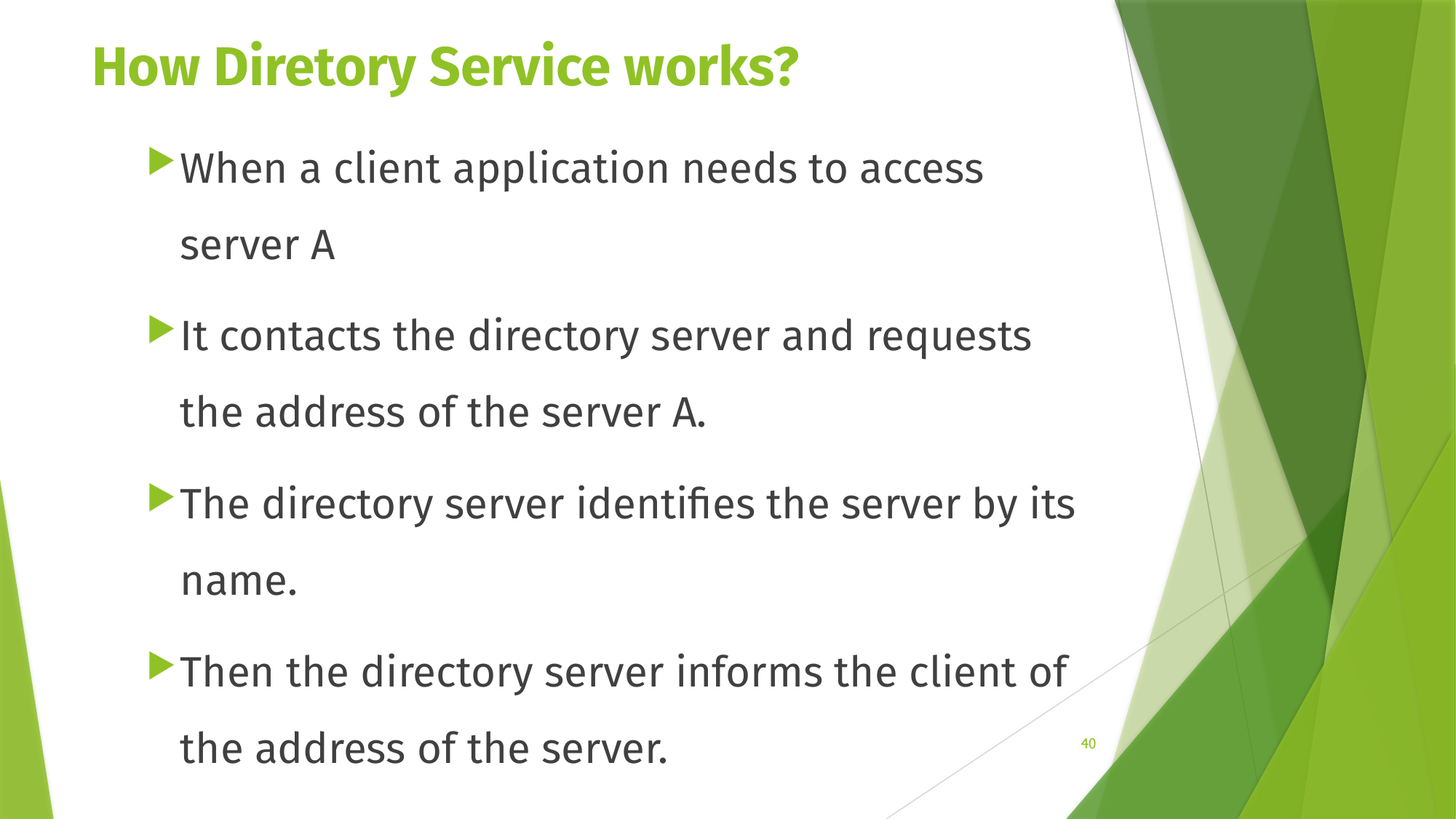

# How Diretory Service works?
When a client application needs to access server A
It contacts the directory server and requests the address of the server A.
The directory server identifies the server by its name.
Then the directory server informs the client of the address of the server.

40